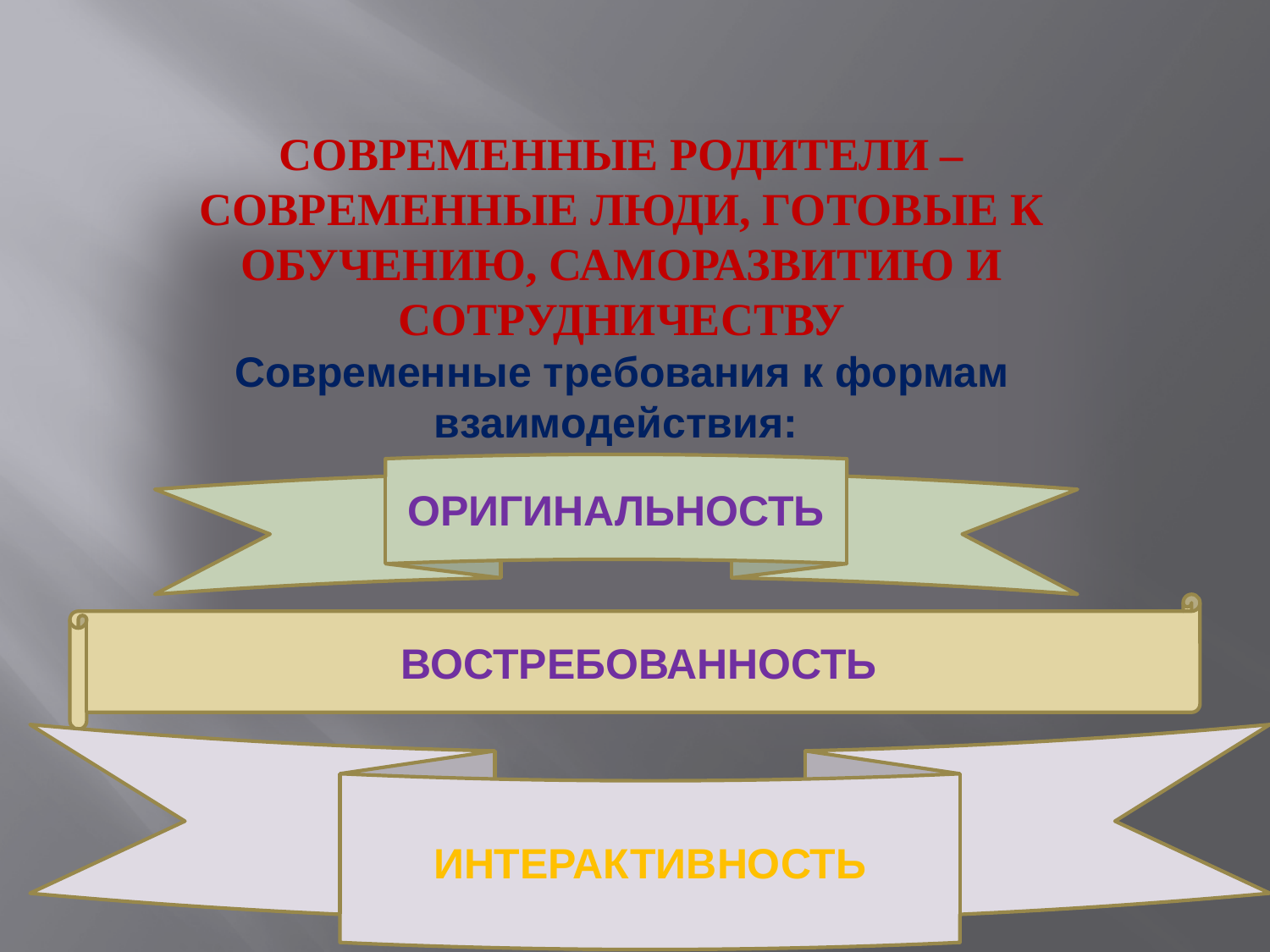

СОВРЕМЕННЫЕ РОДИТЕЛИ – СОВРЕМЕННЫЕ ЛЮДИ, ГОТОВЫЕ К ОБУЧЕНИЮ, САМОРАЗВИТИЮ И СОТРУДНИЧЕСТВУ
Современные требования к формам взаимодействия:

ОРИГИНАЛЬНОСТЬ
ВОСТРЕБОВАННОСТЬ
ИНТЕРАКТИВНОСТЬ